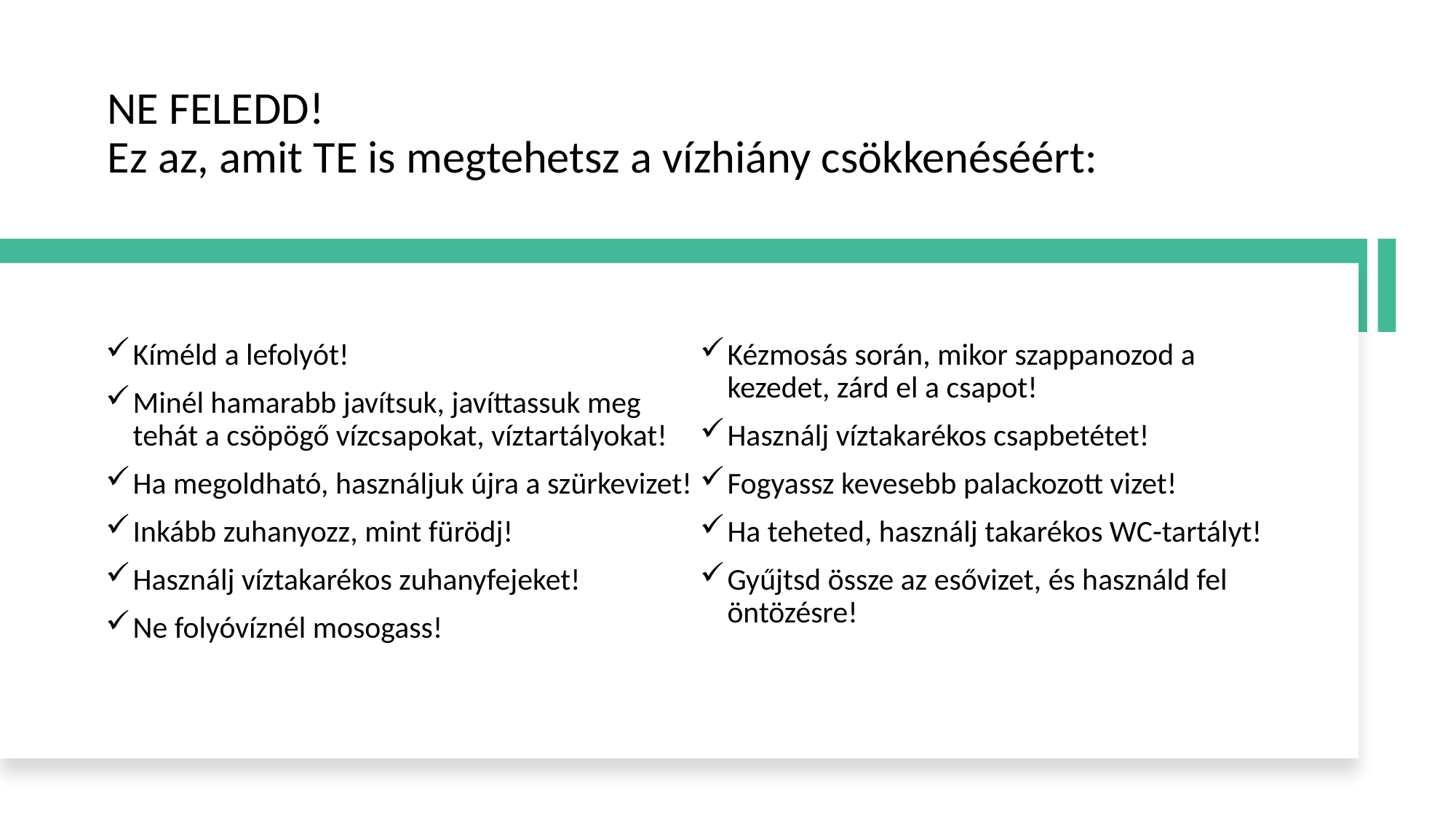

# NE FELEDD! Ez az, amit TE is megtehetsz a vízhiány csökkenéséért:

Kíméld a lefolyót!
Minél hamarabb javítsuk, javíttassuk meg tehát a csöpögő vízcsapokat, víztartályokat!
Ha megoldható, használjuk újra a szürkevizet!
Inkább zuhanyozz, mint fürödj!
Használj víztakarékos zuhanyfejeket!
Ne folyóvíznél mosogass!

Kézmosás során, mikor szappanozod a kezedet, zárd el a csapot!
Használj víztakarékos csapbetétet!
Fogyassz kevesebb palackozott vizet!
Ha teheted, használj takarékos WC-tartályt!
Gyűjtsd össze az esővizet, és használd fel öntözésre!